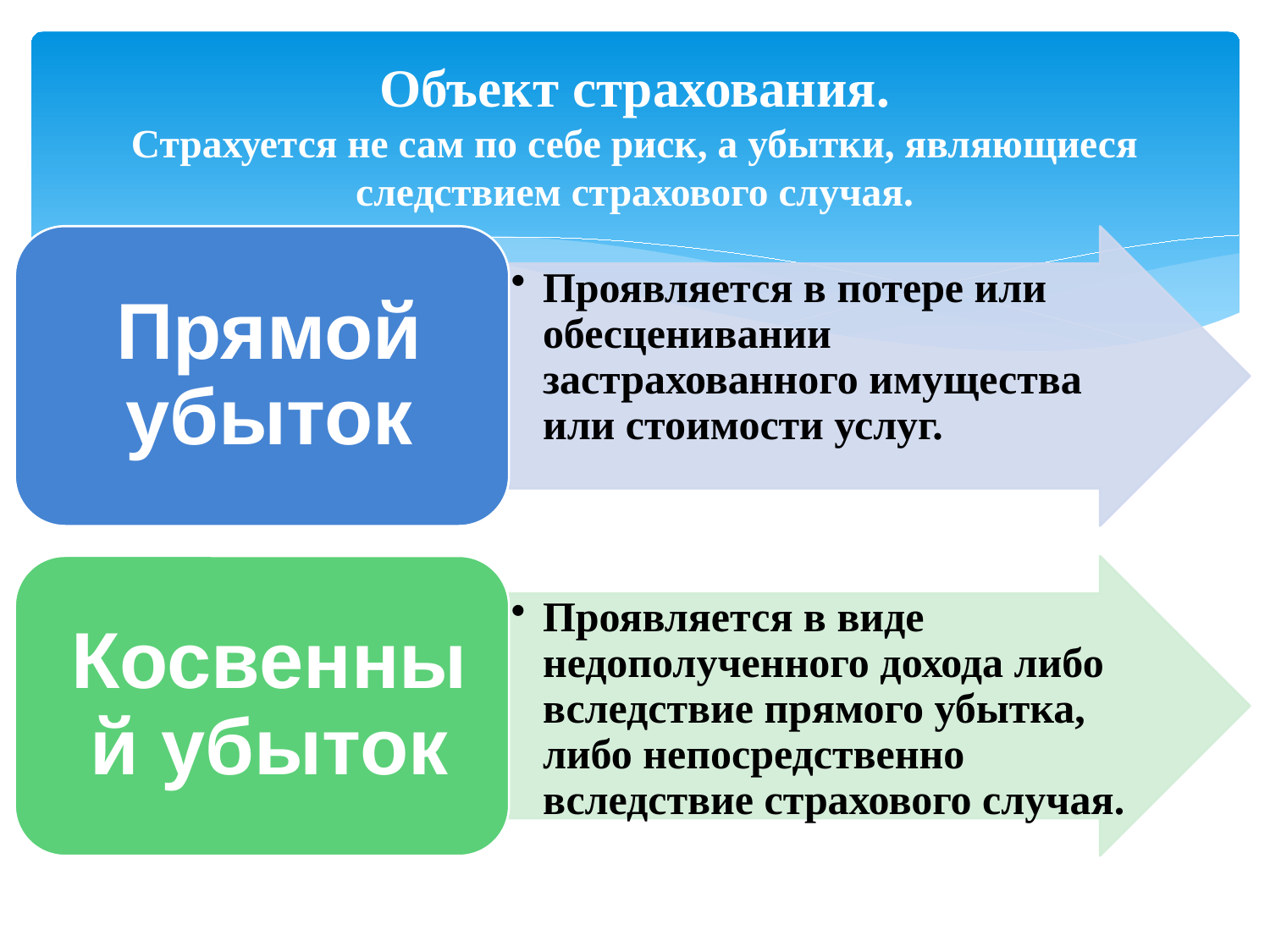

# Объект страхования. Страхуется не сам по себе риск, а убытки, являющиеся следствием страхового случая.
Проявляется в потере или обесценивании застрахованного имущества или стоимости услуг.
Прямой убыток
Проявляется в виде недополученного дохода либо вследствие прямого убытка, либо непосредственно вследствие страхового случая.
Косвенный убыток